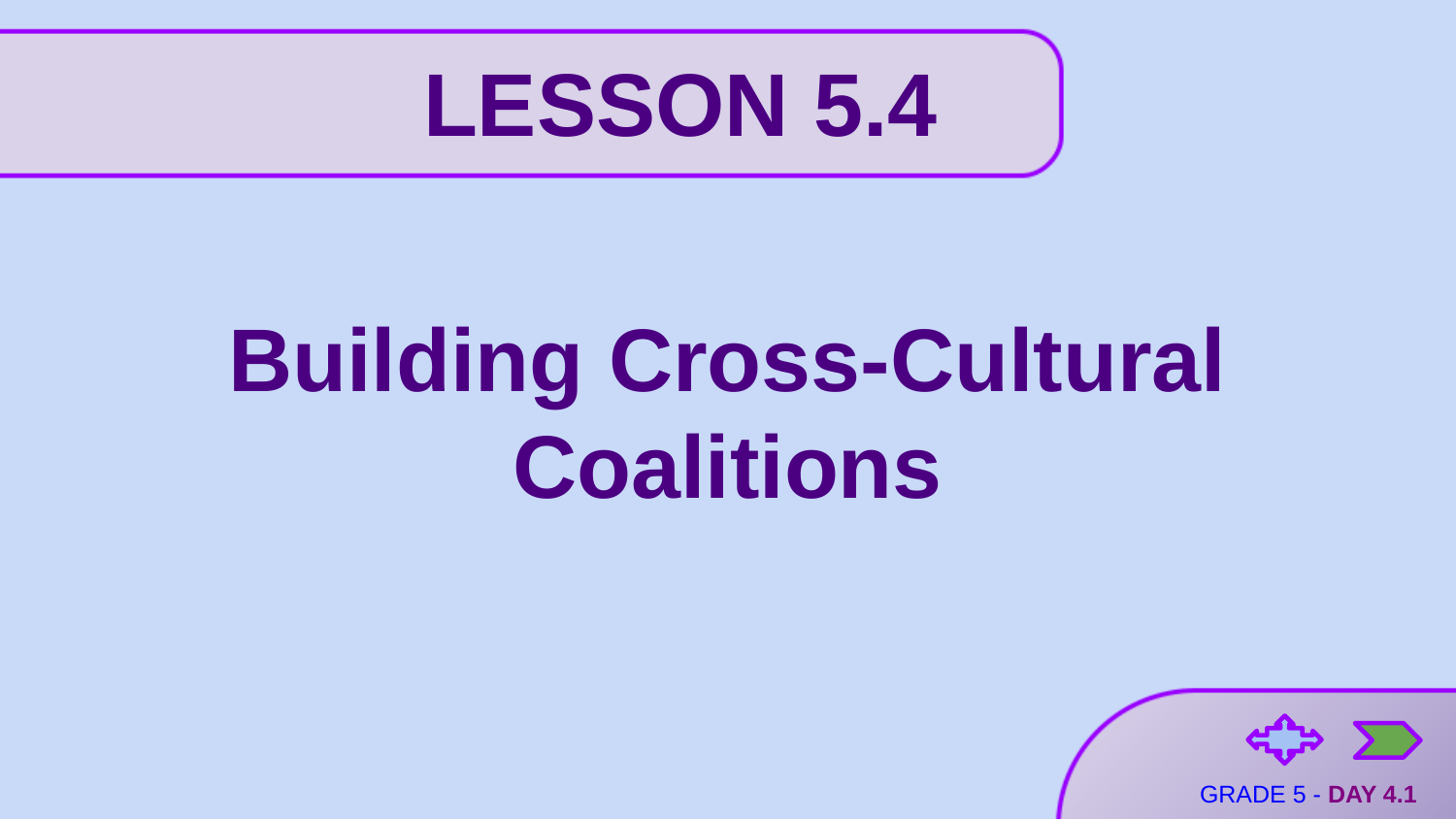

LESSON 5.4
# Building Cross-Cultural Coalitions

GRADE 5 - DAY 4.1